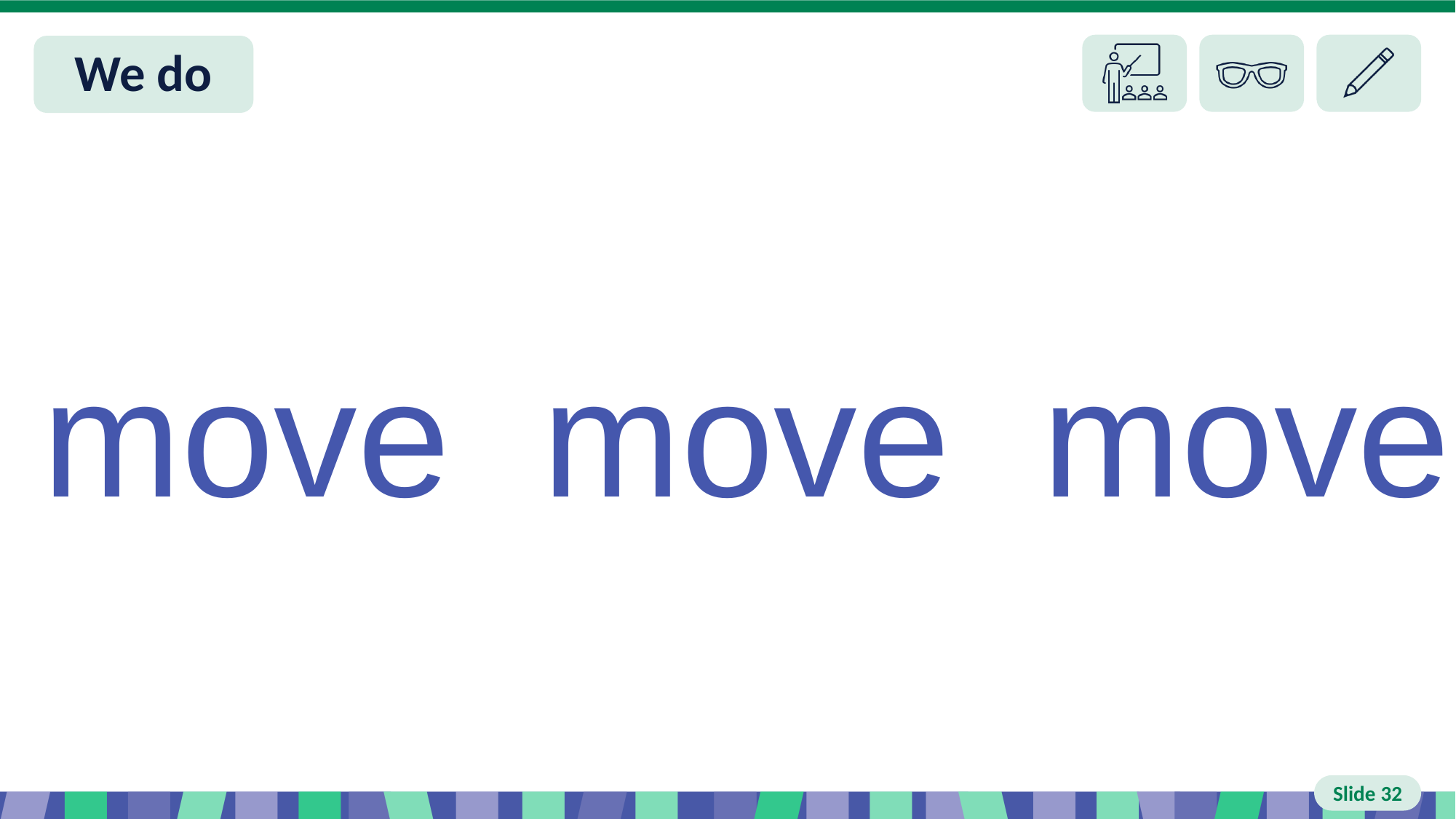

# Slide 32 We do
move  move  move